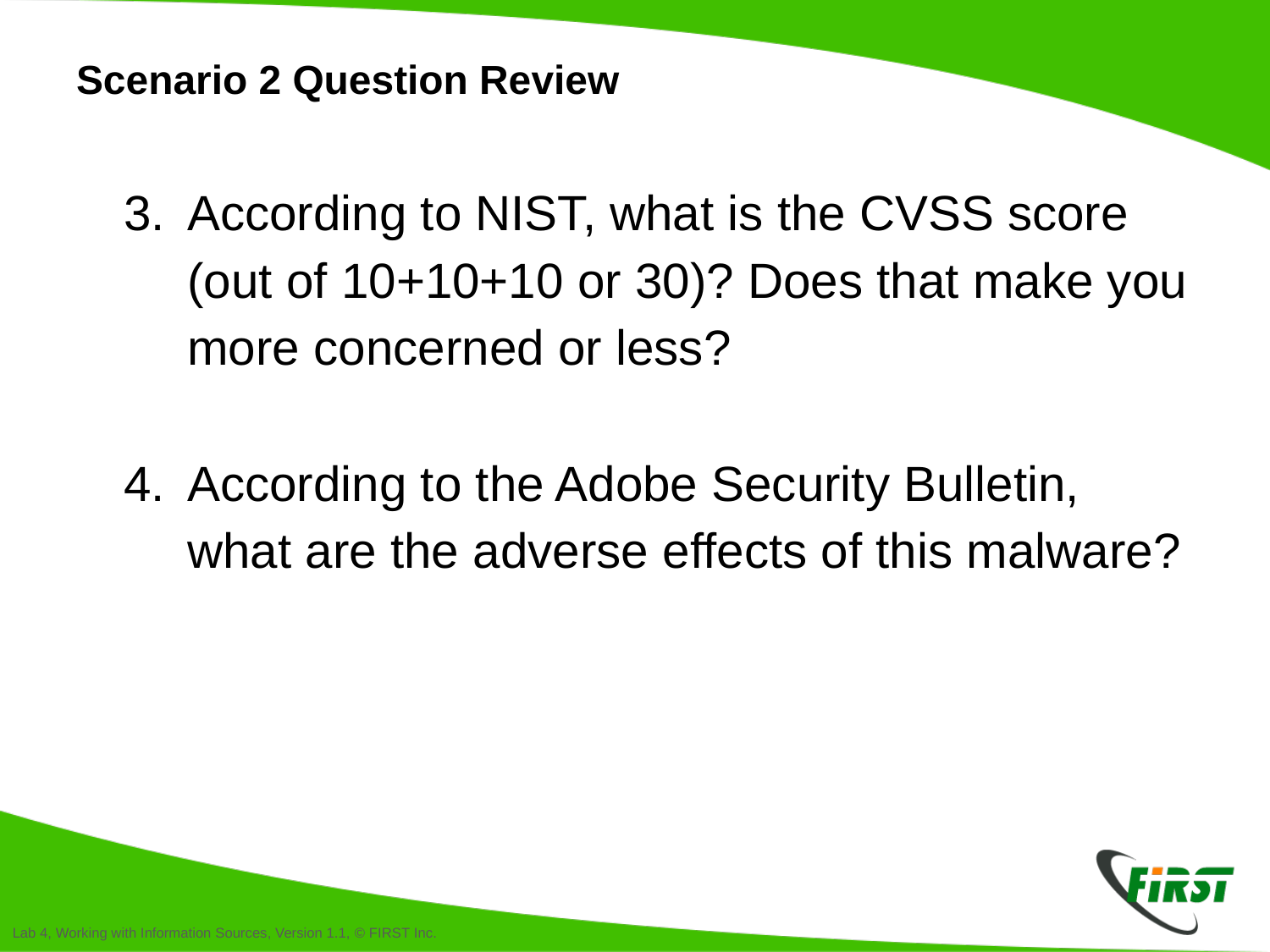

# Scenario 2 Question Review
According to NIST, what is the CVSS score (out of 10+10+10 or 30)? Does that make you more concerned or less?
According to the Adobe Security Bulletin, what are the adverse effects of this malware?